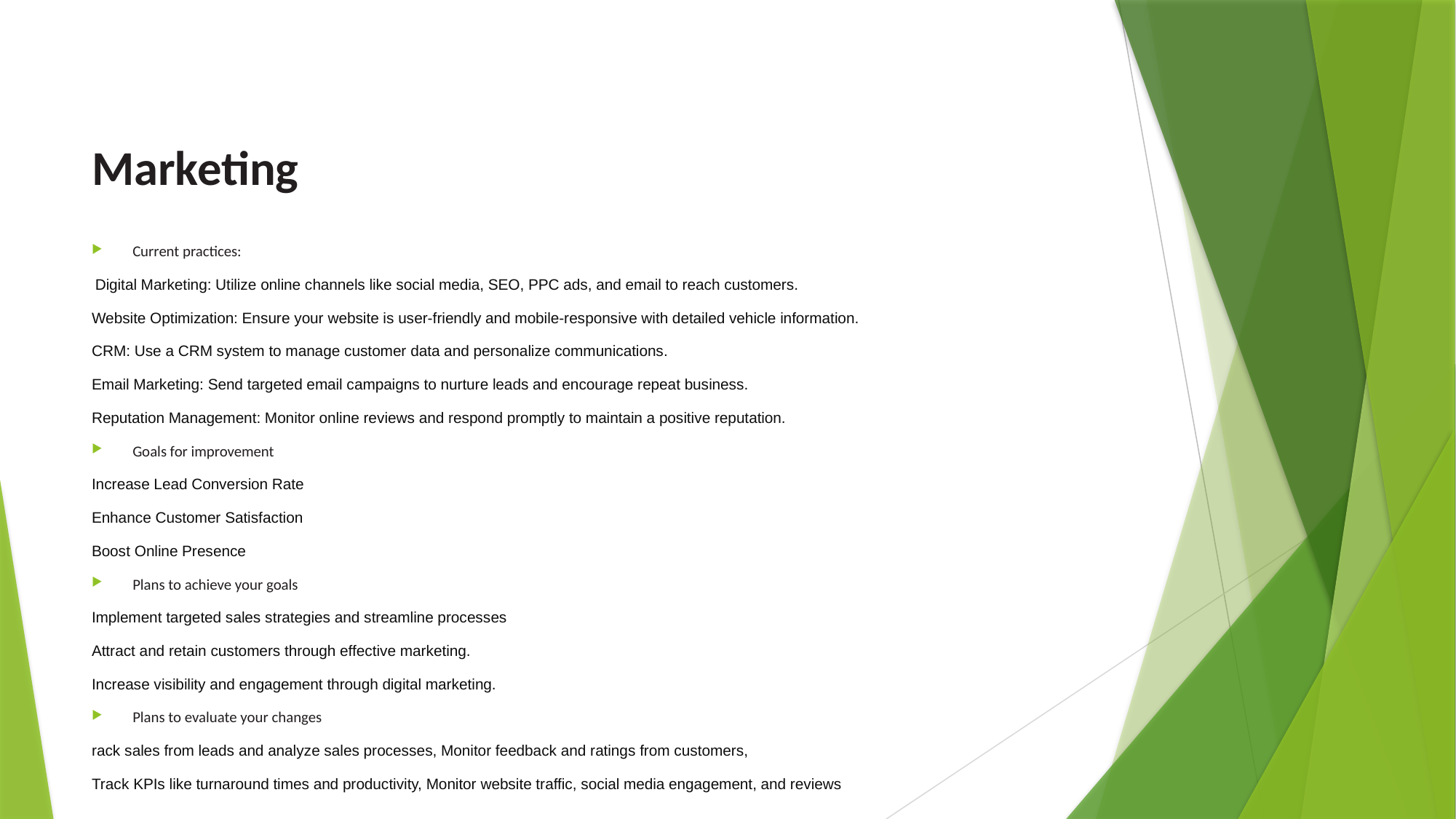

# Marketing

Current practices:
 Digital Marketing: Utilize online channels like social media, SEO, PPC ads, and email to reach customers.
Website Optimization: Ensure your website is user-friendly and mobile-responsive with detailed vehicle information.
CRM: Use a CRM system to manage customer data and personalize communications.
Email Marketing: Send targeted email campaigns to nurture leads and encourage repeat business.
Reputation Management: Monitor online reviews and respond promptly to maintain a positive reputation.
Goals for improvement
Increase Lead Conversion Rate
Enhance Customer Satisfaction
Boost Online Presence
Plans to achieve your goals
Implement targeted sales strategies and streamline processes
Attract and retain customers through effective marketing.
Increase visibility and engagement through digital marketing.
Plans to evaluate your changes
rack sales from leads and analyze sales processes, Monitor feedback and ratings from customers,
Track KPIs like turnaround times and productivity, Monitor website traffic, social media engagement, and reviews